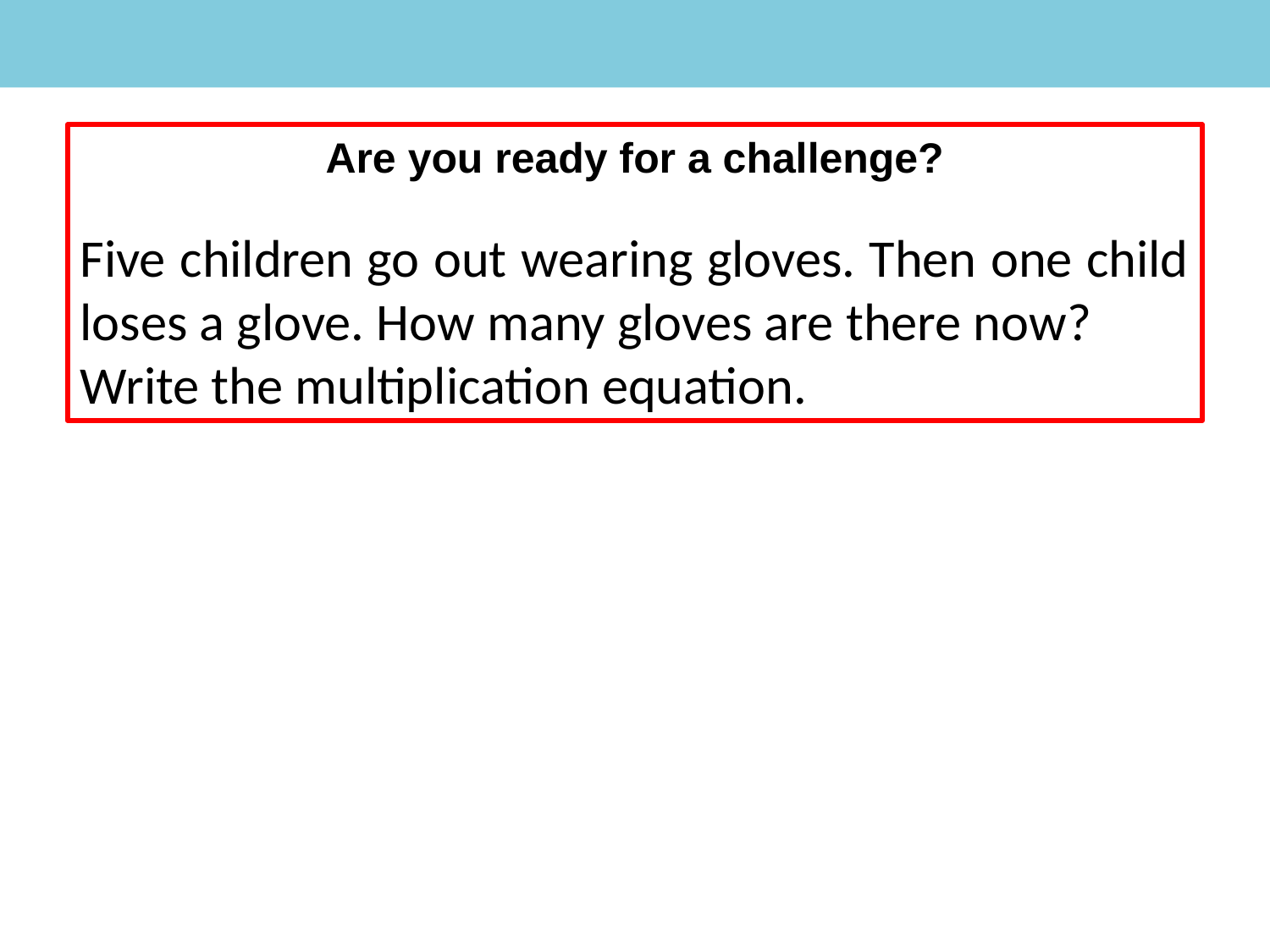

Are you ready for a challenge?

Five children go out wearing gloves. Then one child loses a glove. How many gloves are there now?
Write the multiplication equation.